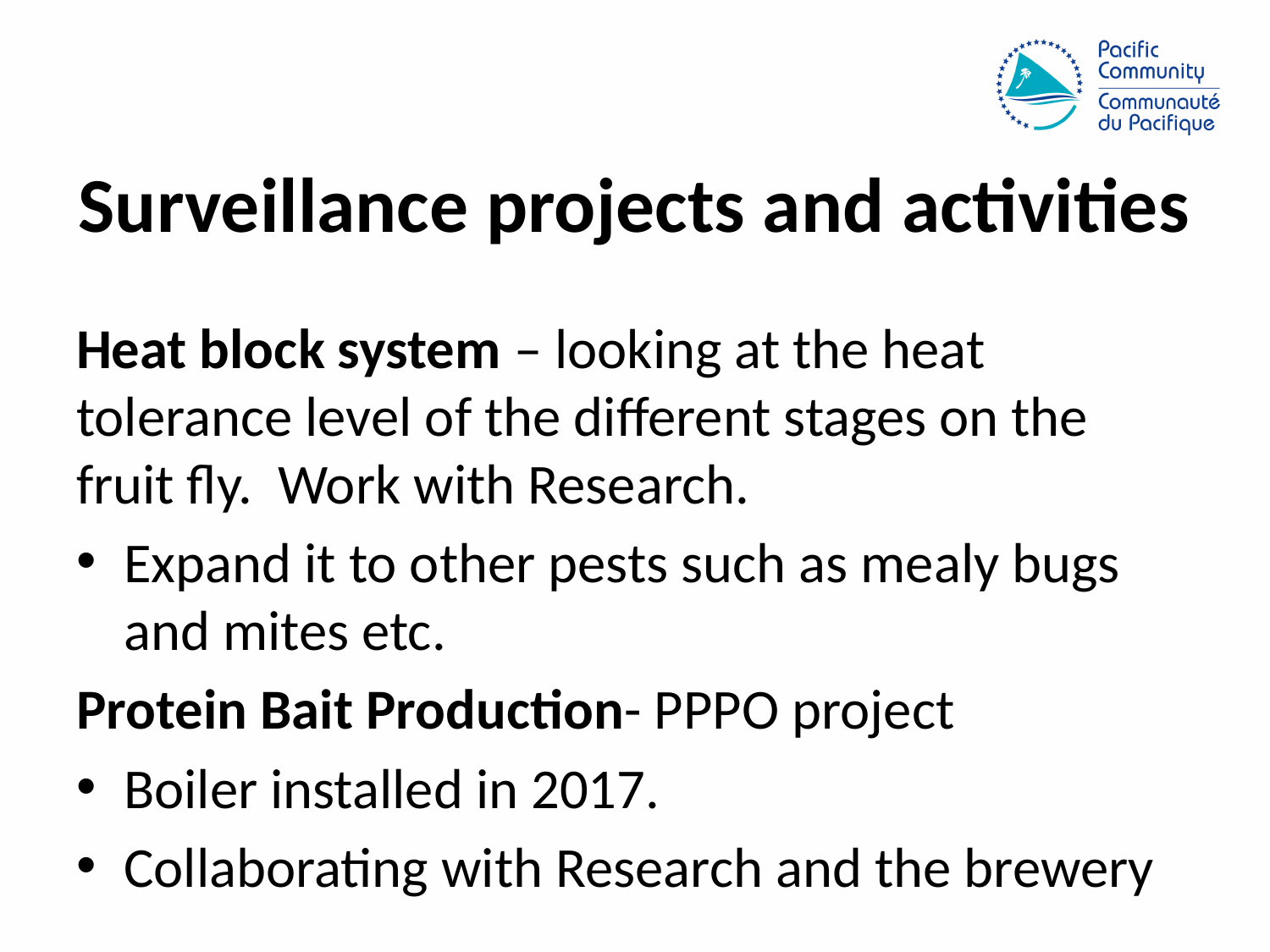

# Surveillance projects and activities
Heat block system – looking at the heat tolerance level of the different stages on the fruit fly.  Work with Research.
Expand it to other pests such as mealy bugs and mites etc.
Protein Bait Production- PPPO project
Boiler installed in 2017.
Collaborating with Research and the brewery